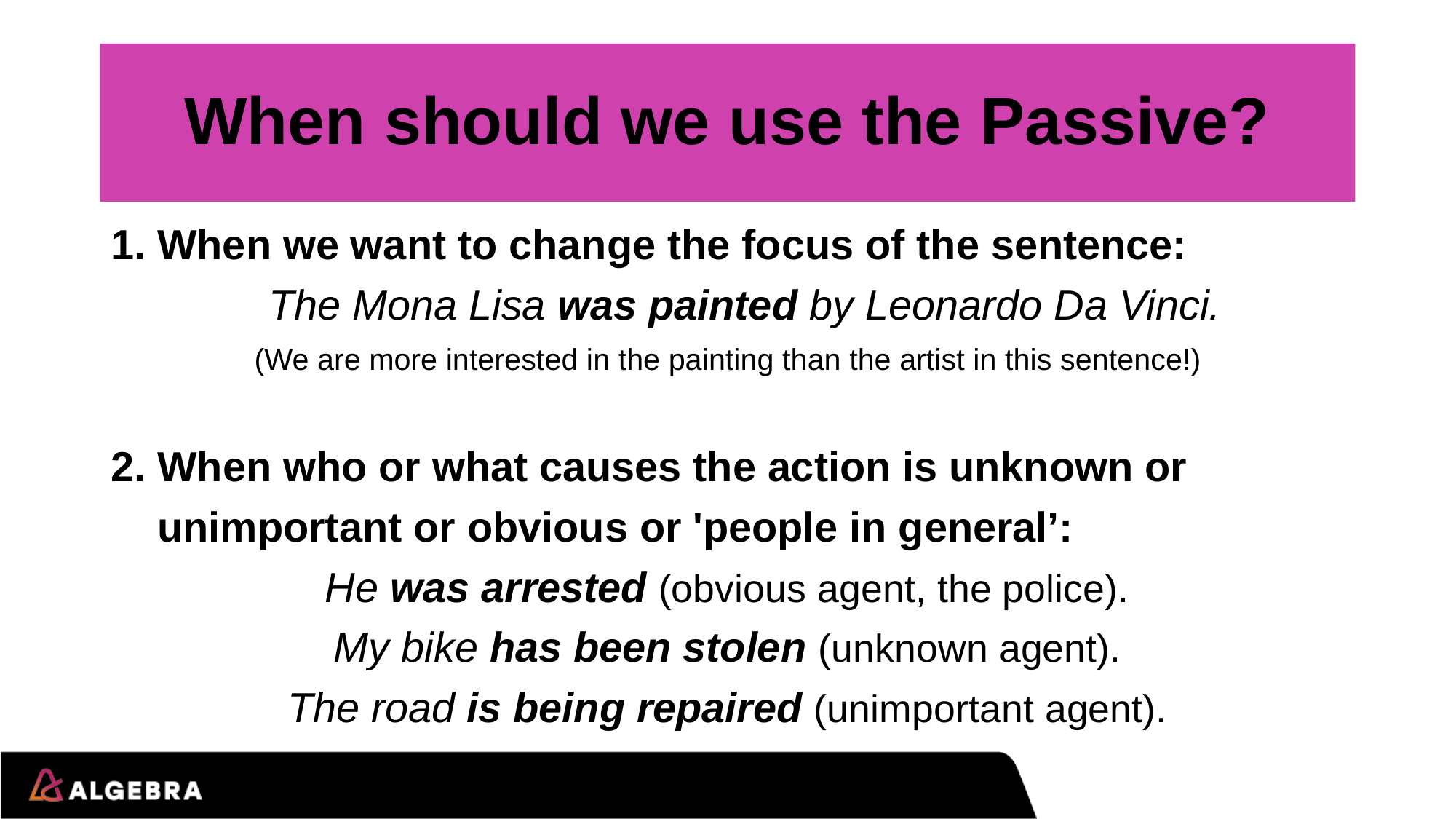

# When should we use the Passive?
1. When we want to change the focus of the sentence:
    The Mona Lisa was painted by Leonardo Da Vinci.
(We are more interested in the painting than the artist in this sentence!)

2. When who or what causes the action is unknown or
    unimportant or obvious or 'people in general’:
He was arrested (obvious agent, the police).
My bike has been stolen (unknown agent).
The road is being repaired (unimportant agent).